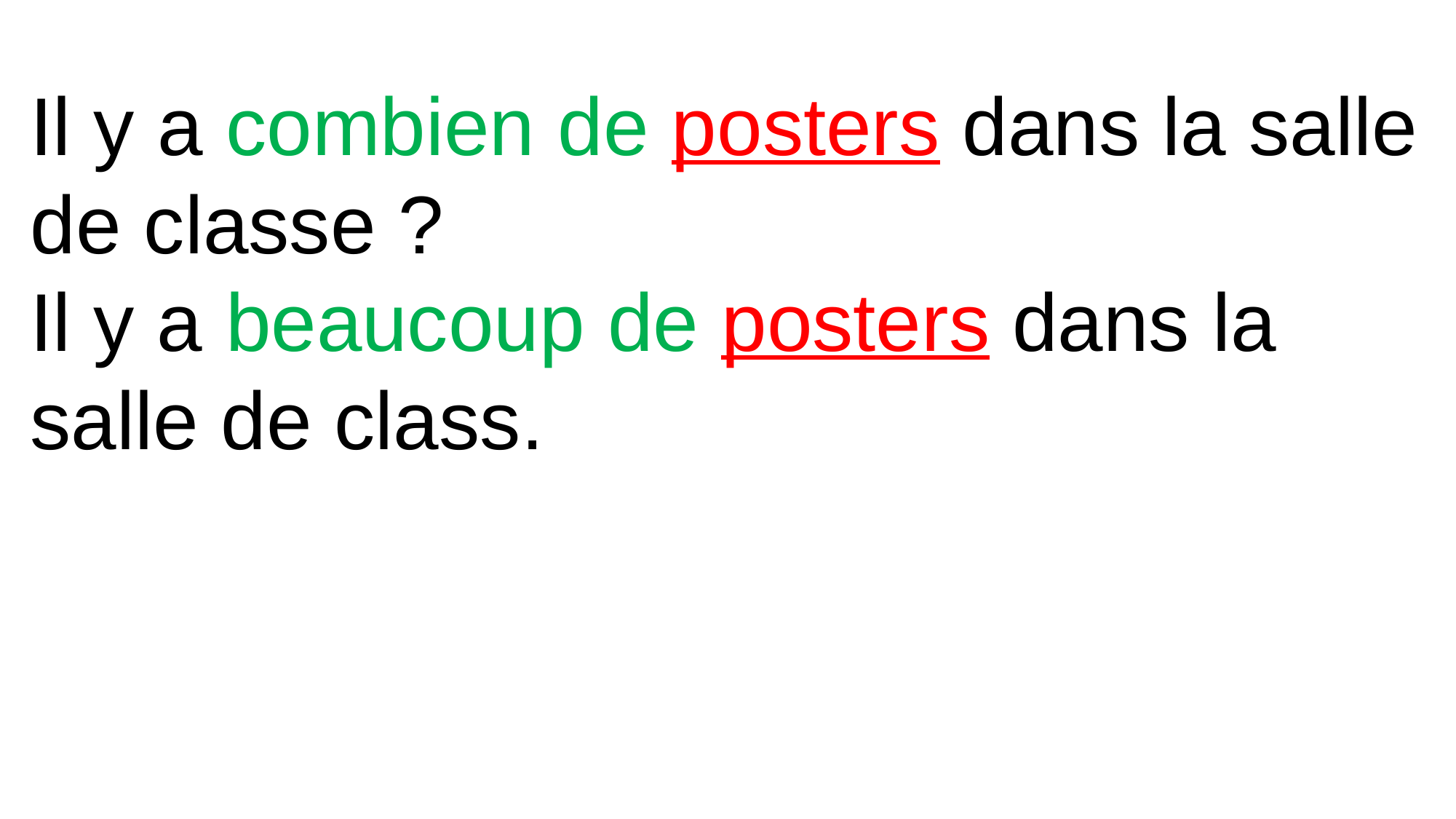

Il y a combien de posters dans la salle de classe ?
Il y a beaucoup de posters dans la salle de class.